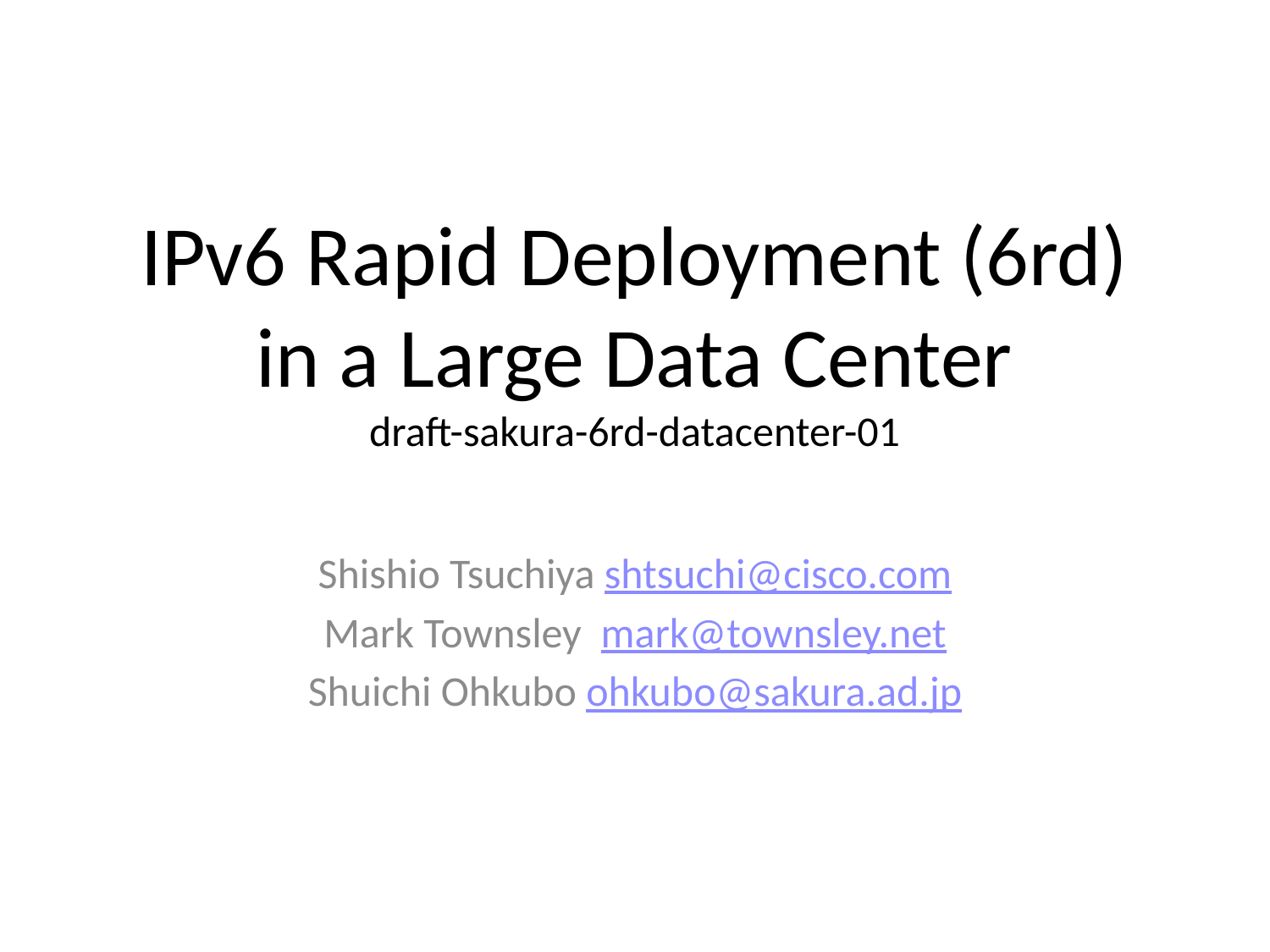

# IPv6 Rapid Deployment (6rd) in a Large Data Center draft-sakura-6rd-datacenter-01
Shishio Tsuchiya shtsuchi@cisco.com
Mark Townsley  mark@townsley.net
Shuichi Ohkubo ohkubo@sakura.ad.jp